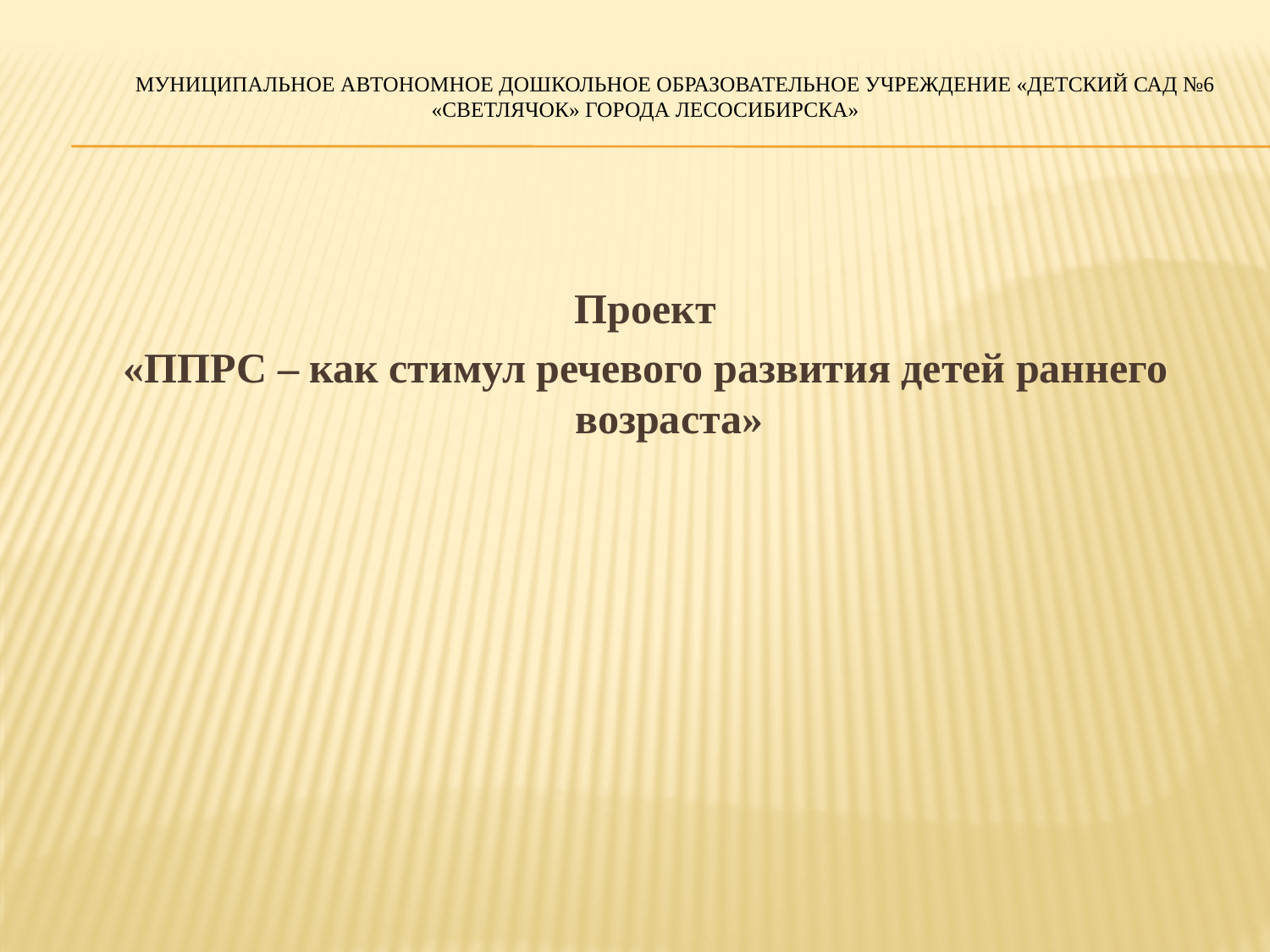

# Муниципальное автономное дошкольное образовательное учреждение «Детский сад №6 «Светлячок» гОРОДА Лесосибирска»

Проект
«ППРС – как стимул речевого развития детей раннего возраста»